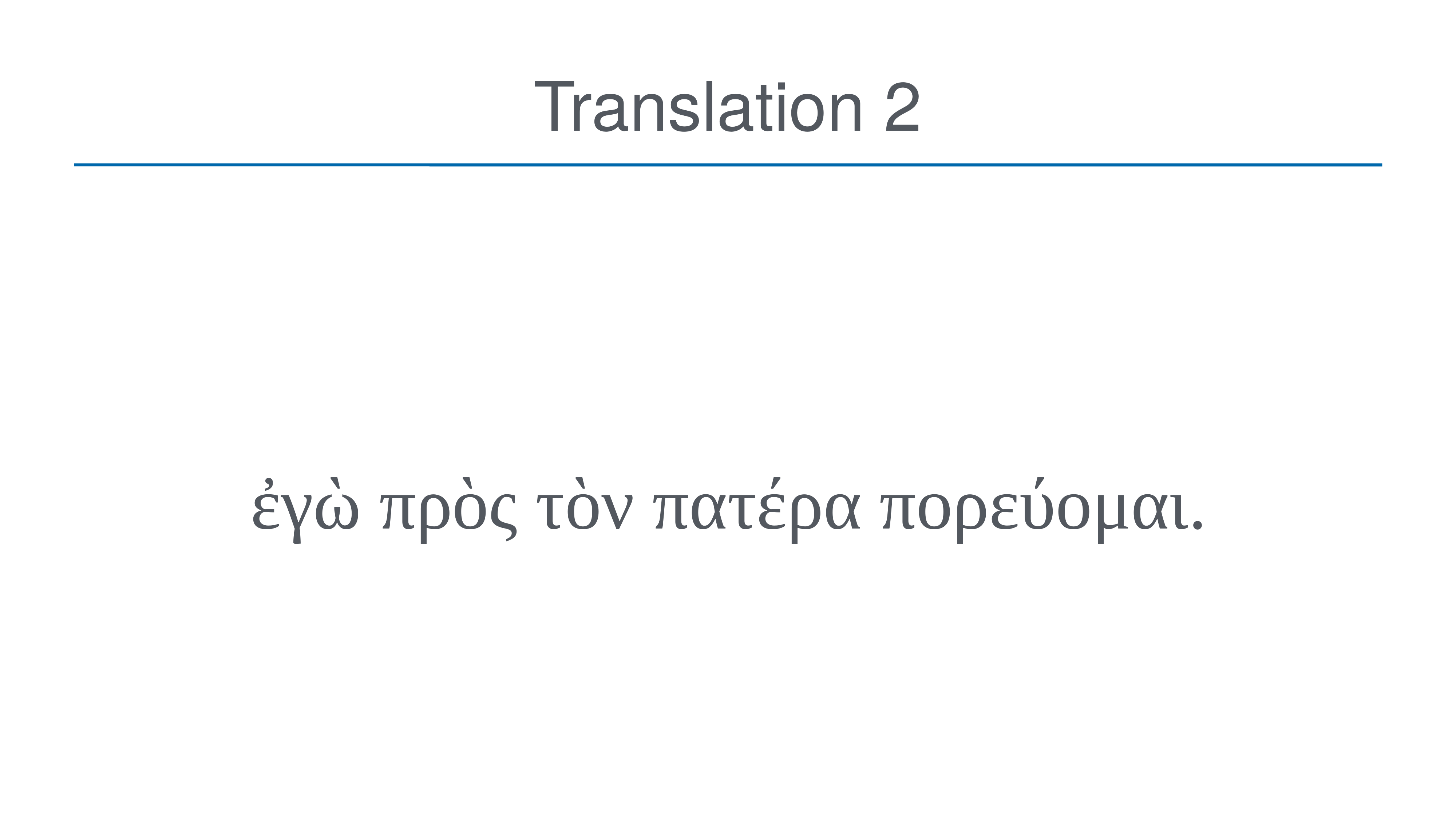

# Translation 2
ἐγὼ πρὸς τὸν πατέρα πορεύομαι.